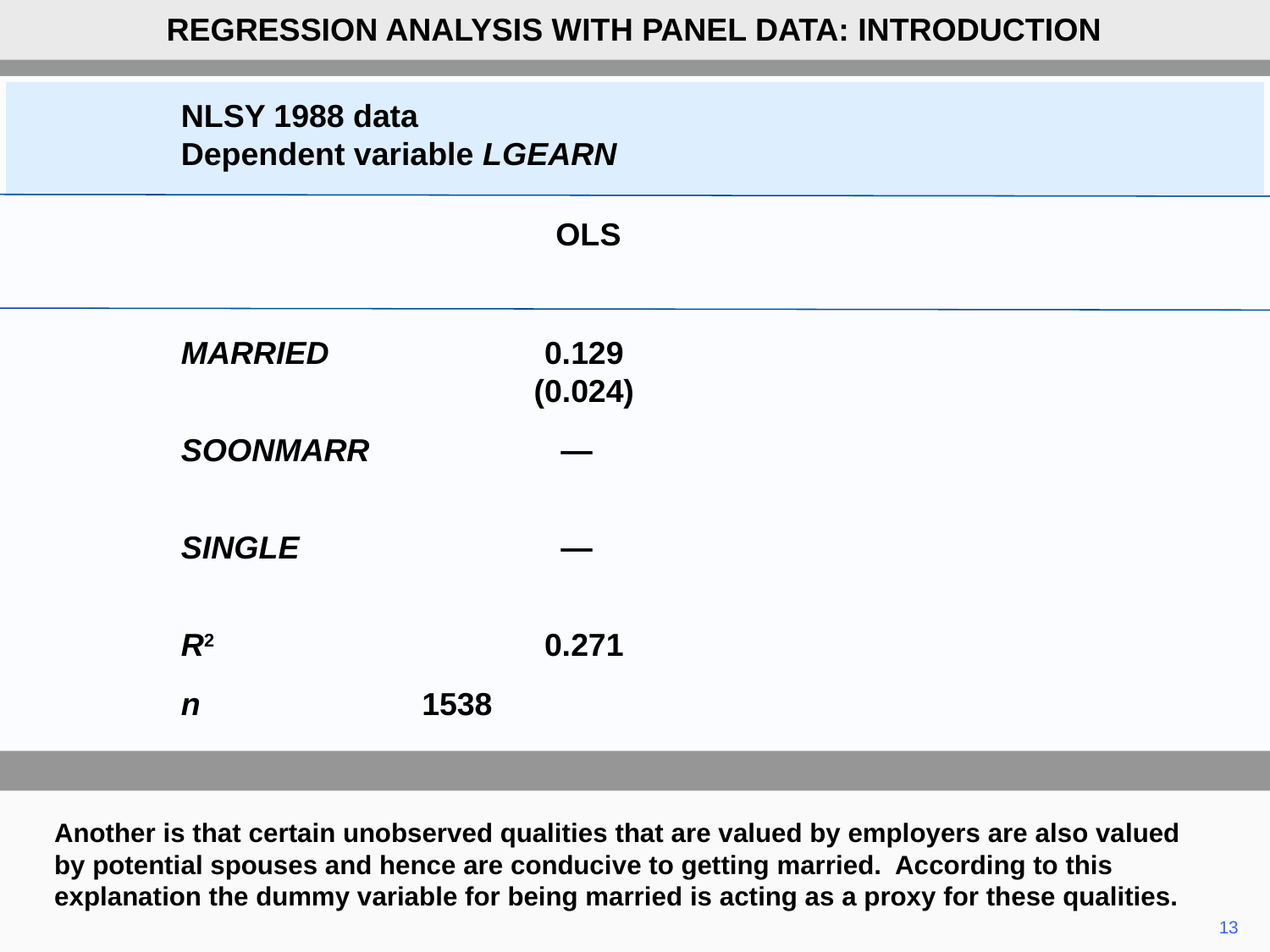

REGRESSION ANALYSIS WITH PANEL DATA: INTRODUCTION

NLSY 1988 data
Dependent variable LGEARN
	OLS

MARRIED	0.129
	(0.024)
SOONMARR	—

SINGLE	—

R2	0.271
n                         1538

Another is that certain unobserved qualities that are valued by employers are also valued by potential spouses and hence are conducive to getting married.  According to this explanation the dummy variable for being married is acting as a proxy for these qualities.
13